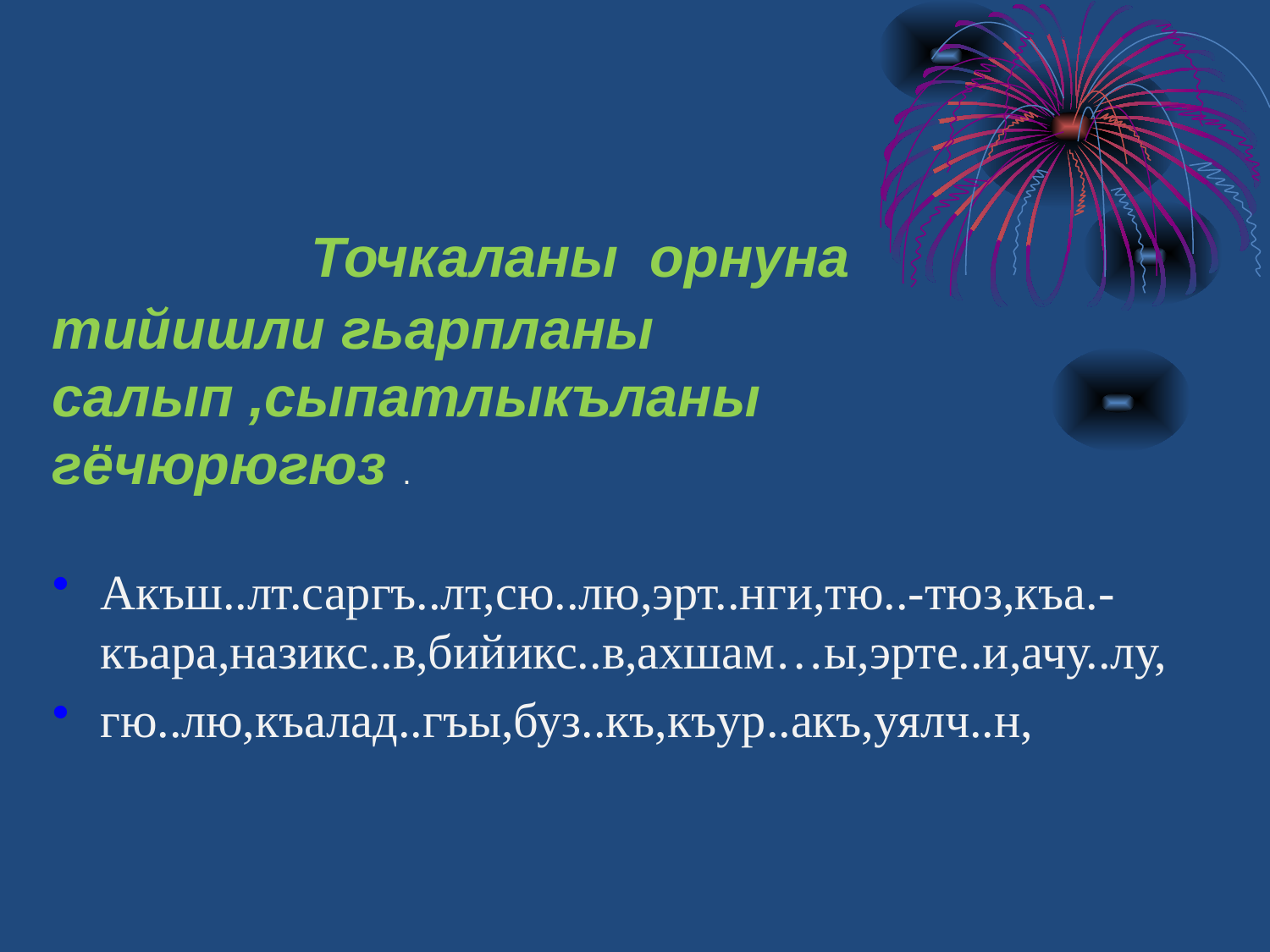

# Диктант. Точкаланы  орнуна тийишли гьарпланы  салып ,сыпатлыкъланы гёчюрюгюз .

Акъш..лт.саргъ..лт,сю..лю,эрт..нги,тю..-тюз,къа.-къара,назикс..в,бийикс..в,ахшам…ы,эрте..и,ачу..лу,
гю..лю,къалад..гъы,буз..къ,къур..акъ,уялч..н,